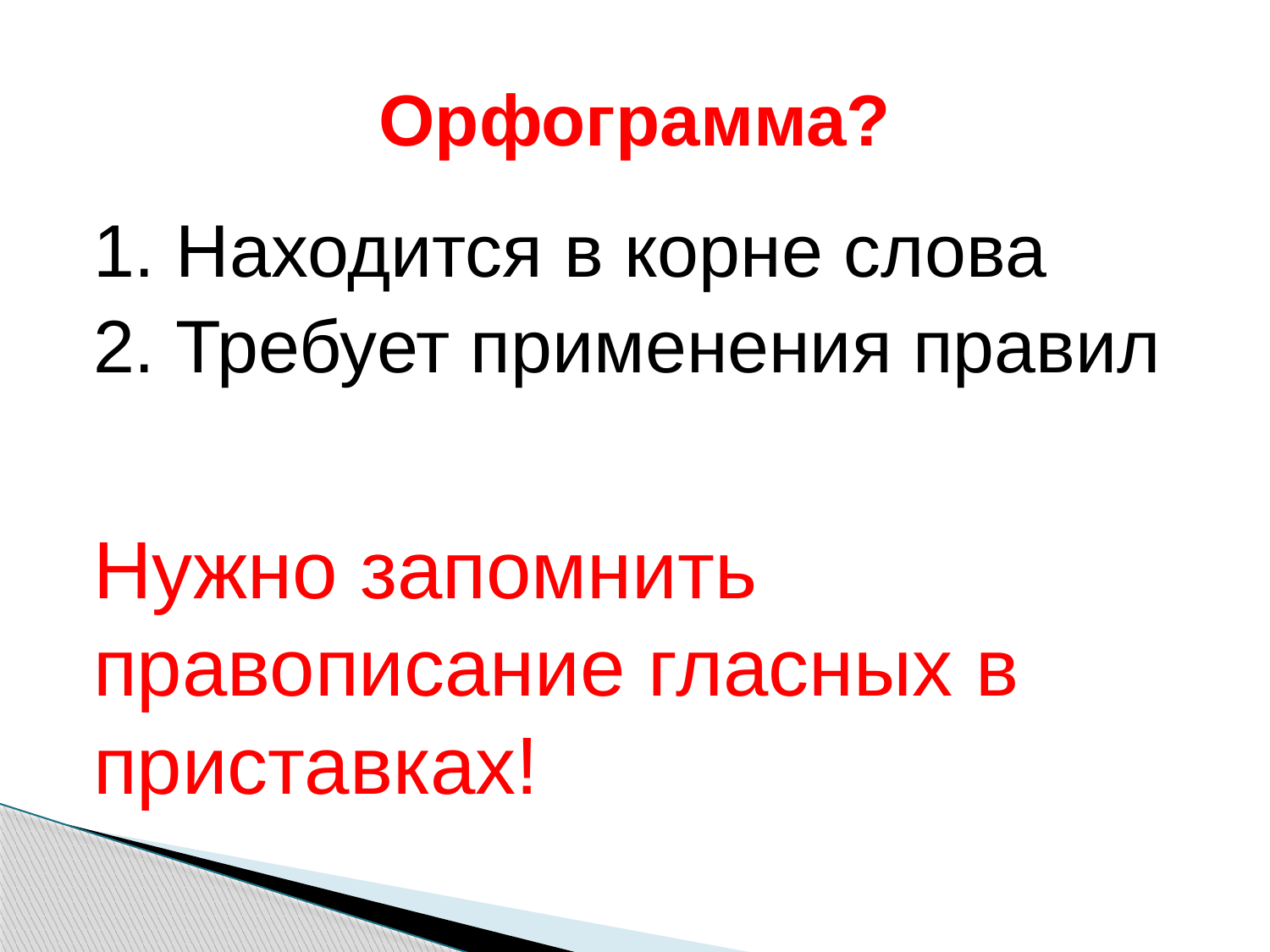

# Орфограмма?
1. Находится в корне слова
2. Требует применения правил

Нужно запомнить правописание гласных в приставках!